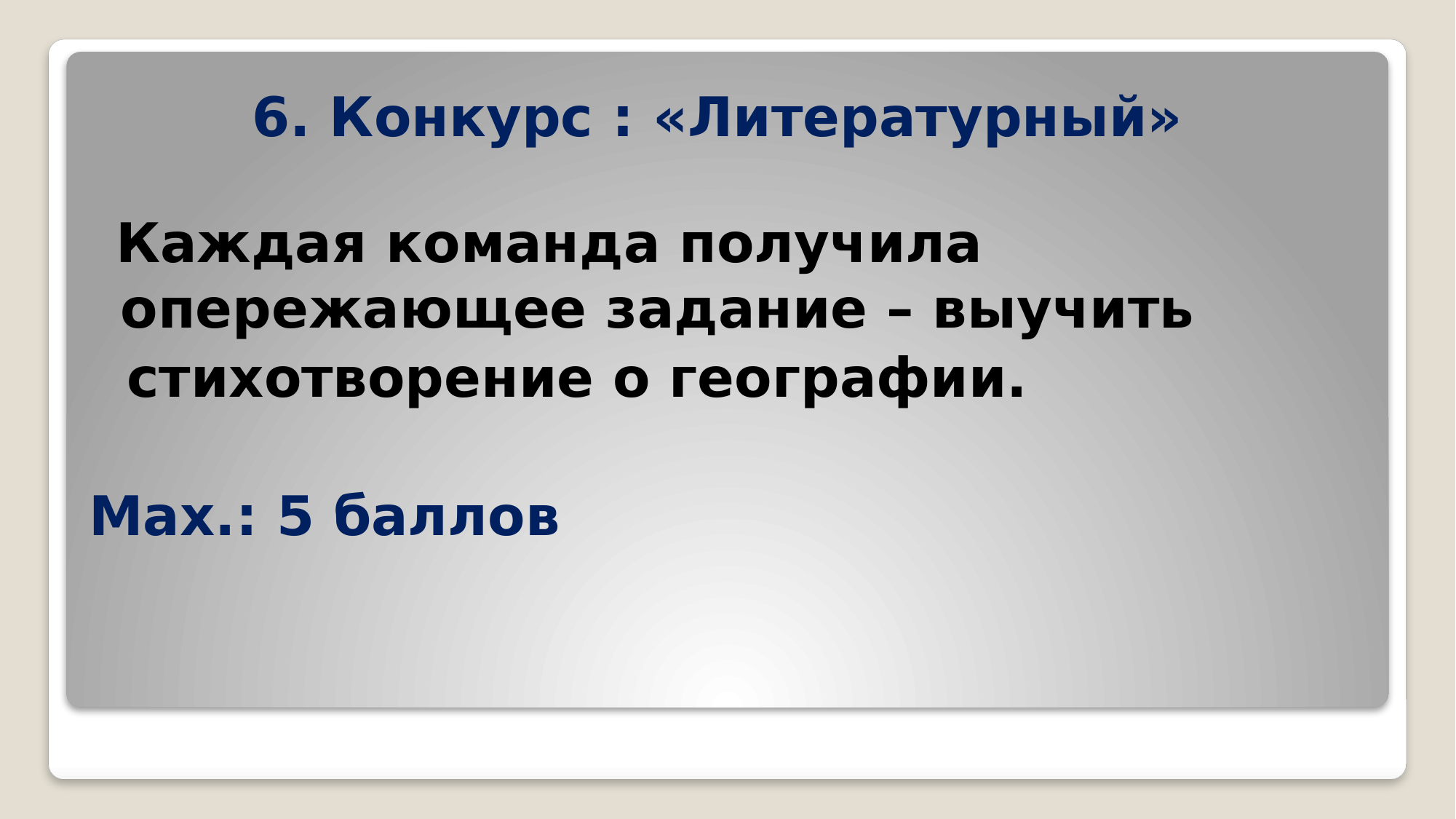

# 6. Конкурс : «Литературный»
  Каждая команда получила опережающее задание – выучить
  стихотворение о географии.

Мах.: 5 баллов